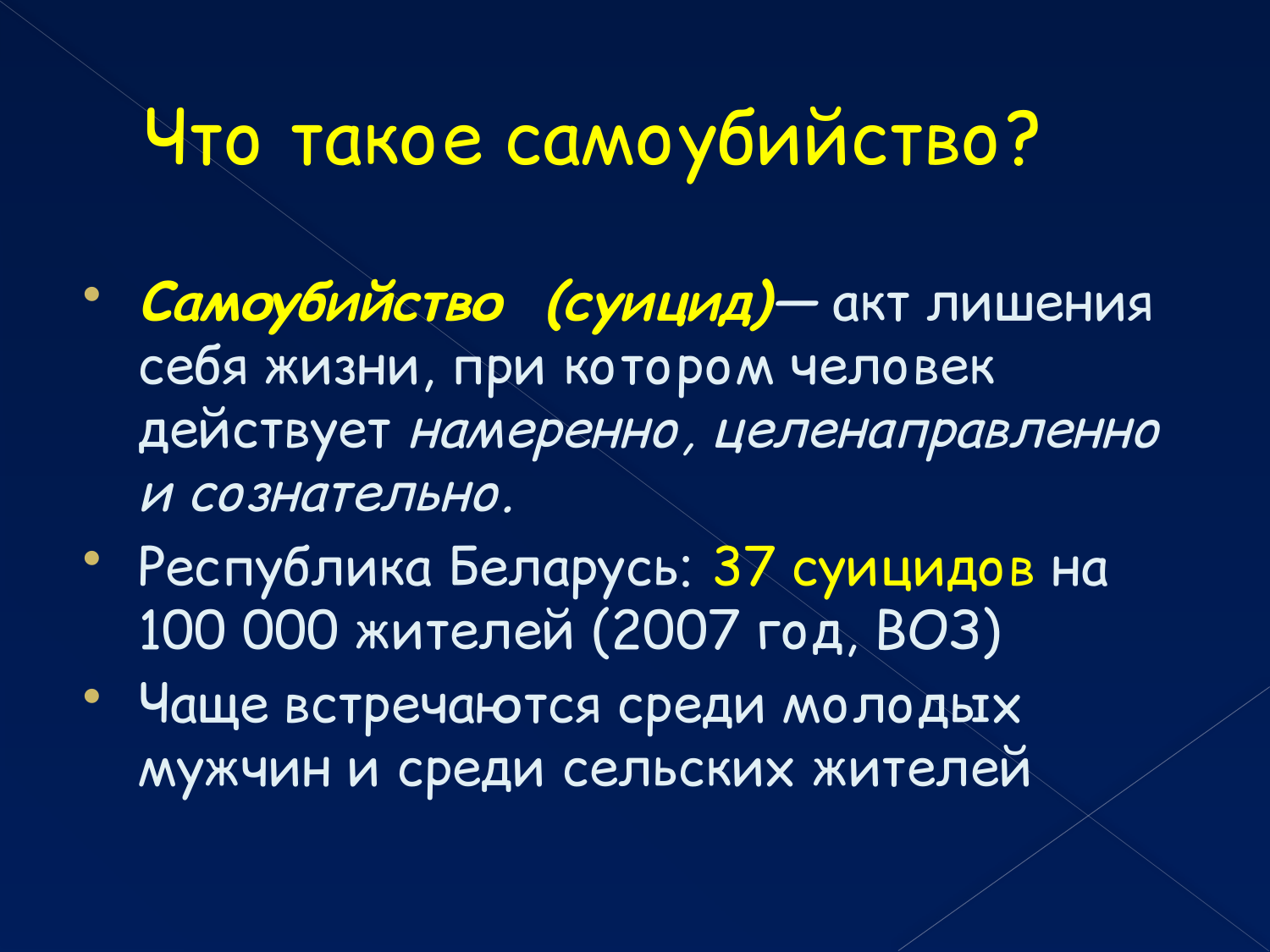

# Что такое самоубийство?
Самоубийство  (суицид)— акт лишения себя жизни, при котором человек действует намеренно, целенаправленно и сознательно.
Республика Беларусь: 37 суицидов на 100 000 жителей (2007 год, ВОЗ)
Чаще встречаются среди молодых мужчин и среди сельских жителей